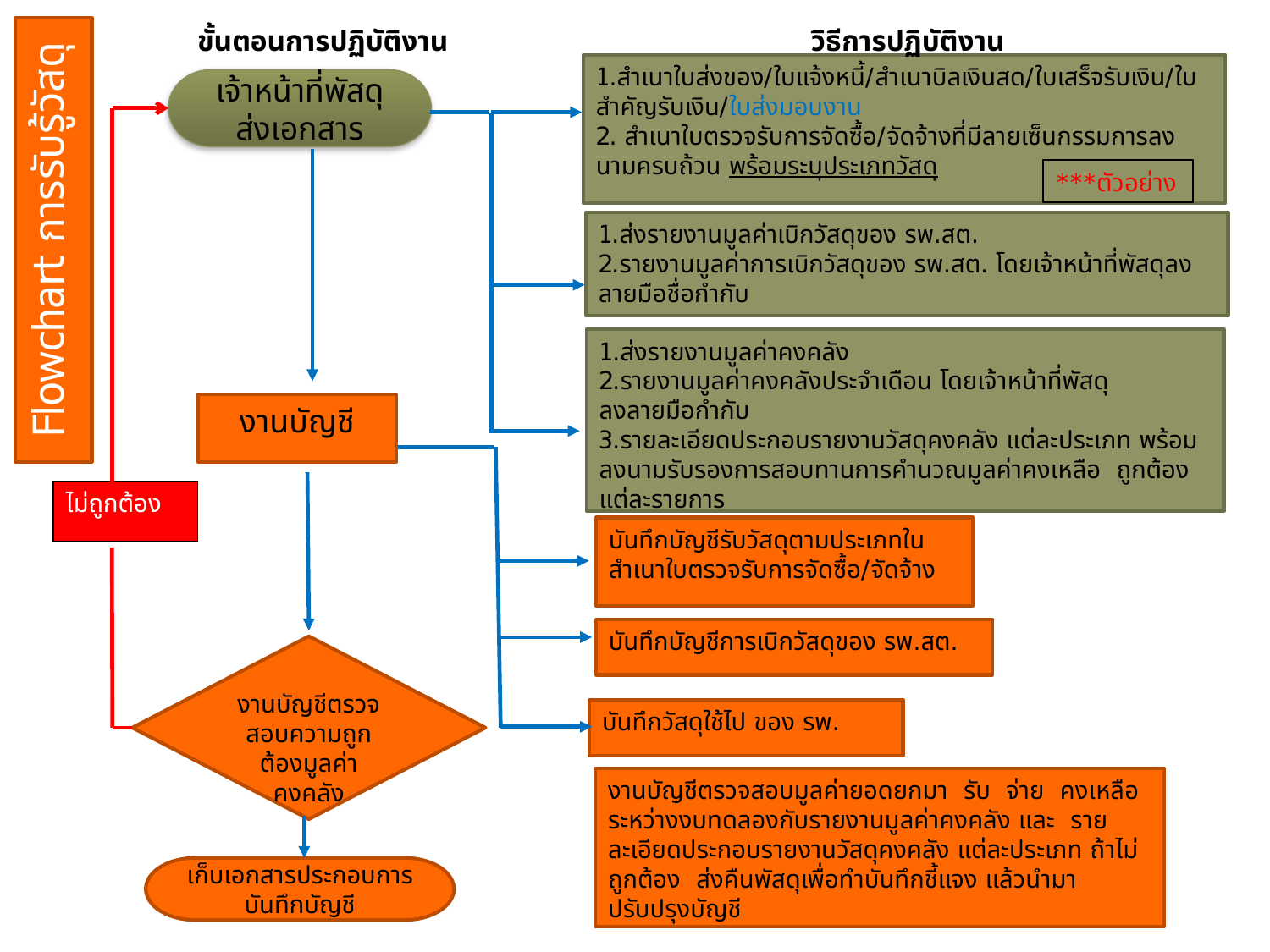

ขั้นตอนการปฏิบัติงาน                                            วิธีการปฏิบัติงาน
Flowchart การรับรู้วัสดุ
1.สำเนาใบส่งของ/ใบแจ้งหนี้/สำเนาบิลเงินสด/ใบเสร็จรับเงิน/ใบสำคัญรับเงิน/ใบส่งมอบงาน
2. สำเนาใบตรวจรับการจัดซื้อ/จัดจ้างที่มีลายเซ็นกรรมการลงนามครบถ้วน พร้อมระบุประเภทวัสดุ

เจ้าหน้าที่พัสดุ
ส่งเอกสาร
***ตัวอย่าง
1.ส่งรายงานมูลค่าเบิกวัสดุของ รพ.สต.
2.รายงานมูลค่าการเบิกวัสดุของ รพ.สต. โดยเจ้าหน้าที่พัสดุลงลายมือชื่อกำกับ
1.ส่งรายงานมูลค่าคงคลัง
2.รายงานมูลค่าคงคลังประจำเดือน โดยเจ้าหน้าที่พัสดุ
ลงลายมือกำกับ
3.รายละเอียดประกอบรายงานวัสดุคงคลัง แต่ละประเภท พร้อมลงนามรับรองการสอบทานการคำนวณมูลค่าคงเหลือ  ถูกต้องแต่ละรายการ
งานบัญชี
ไม่ถูกต้อง
บันทึกบัญชีรับวัสดุตามประเภทในสำเนาใบตรวจรับการจัดซื้อ/จัดจ้าง
บันทึกบัญชีการเบิกวัสดุของ รพ.สต.
งานบัญชีตรวจสอบความถูกต้องมูลค่าคงคลัง

บันทึกวัสดุใช้ไป ของ รพ.
งานบัญชีตรวจสอบมูลค่ายอดยกมา  รับ  จ่าย  คงเหลือ ระหว่างงบทดลองกับรายงานมูลค่าคงคลัง และ  รายละเอียดประกอบรายงานวัสดุคงคลัง แต่ละประเภท ถ้าไม่ถูกต้อง  ส่งคืนพัสดุเพื่อทำบันทึกชี้แจง แล้วนำมาปรับปรุงบัญชี

เก็บเอกสารประกอบการบันทึกบัญชี